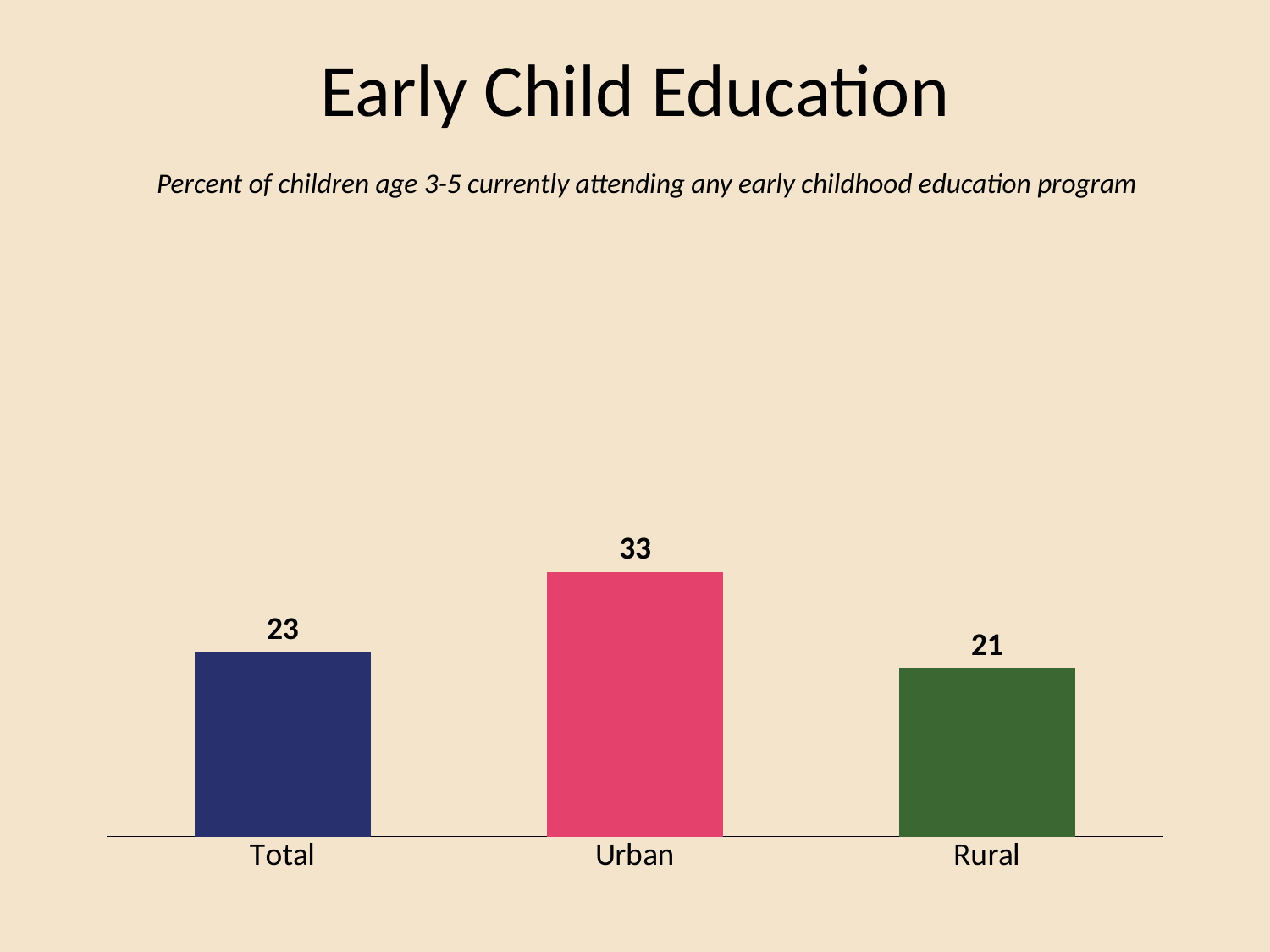

# Early Child Education

### Chart

| Category | Column1 |
|---|---|
| Total | 23.0 |
| Urban | 33.0 |
| Rural | 21.0 |
Percent of children age 3-5 currently attending any early childhood education program